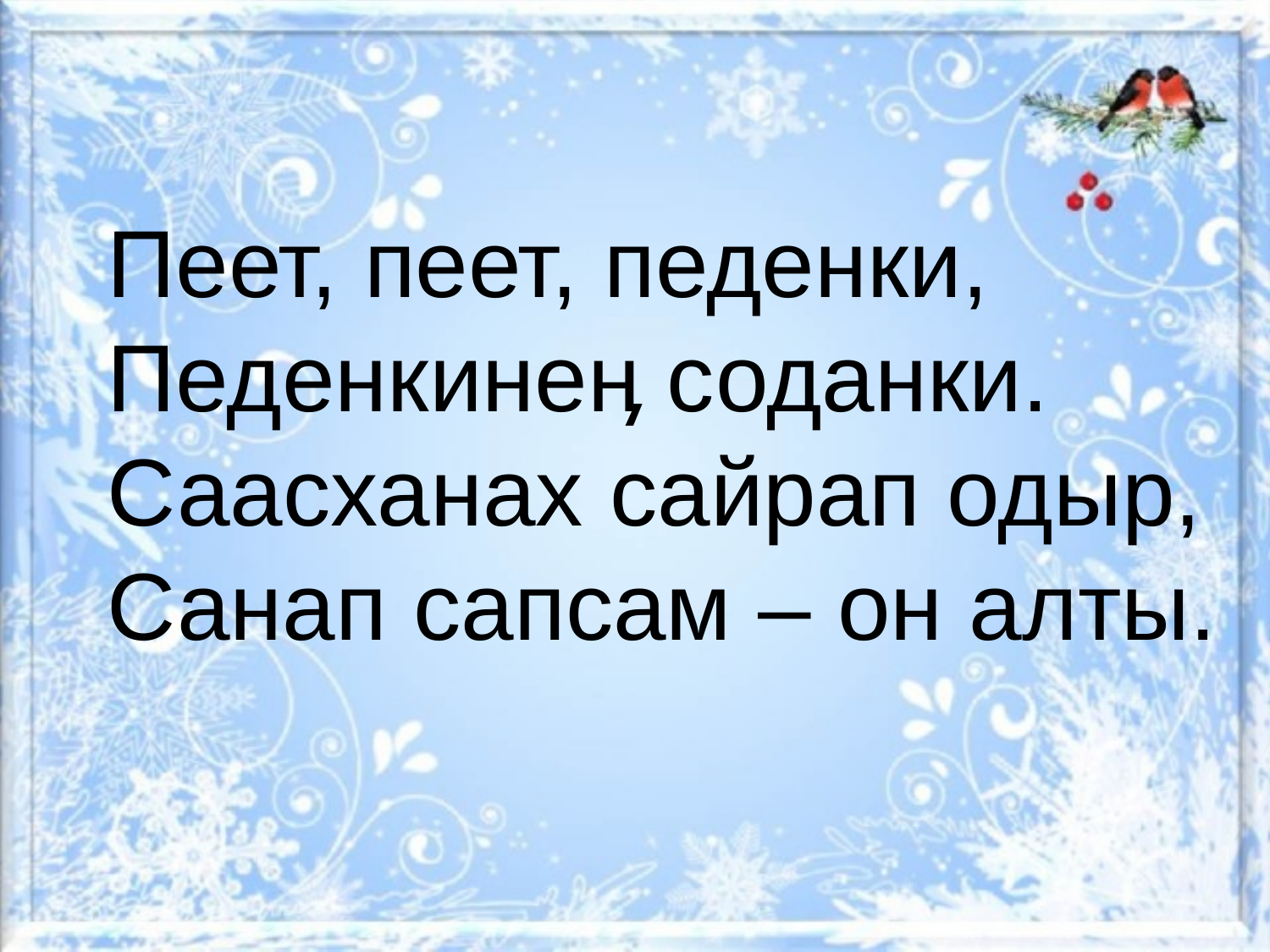

Пеет, пеет, педенки,
Педенкинеӊ соданки.
Саасханах сайрап одыр,
Санап сапсам – он алты.